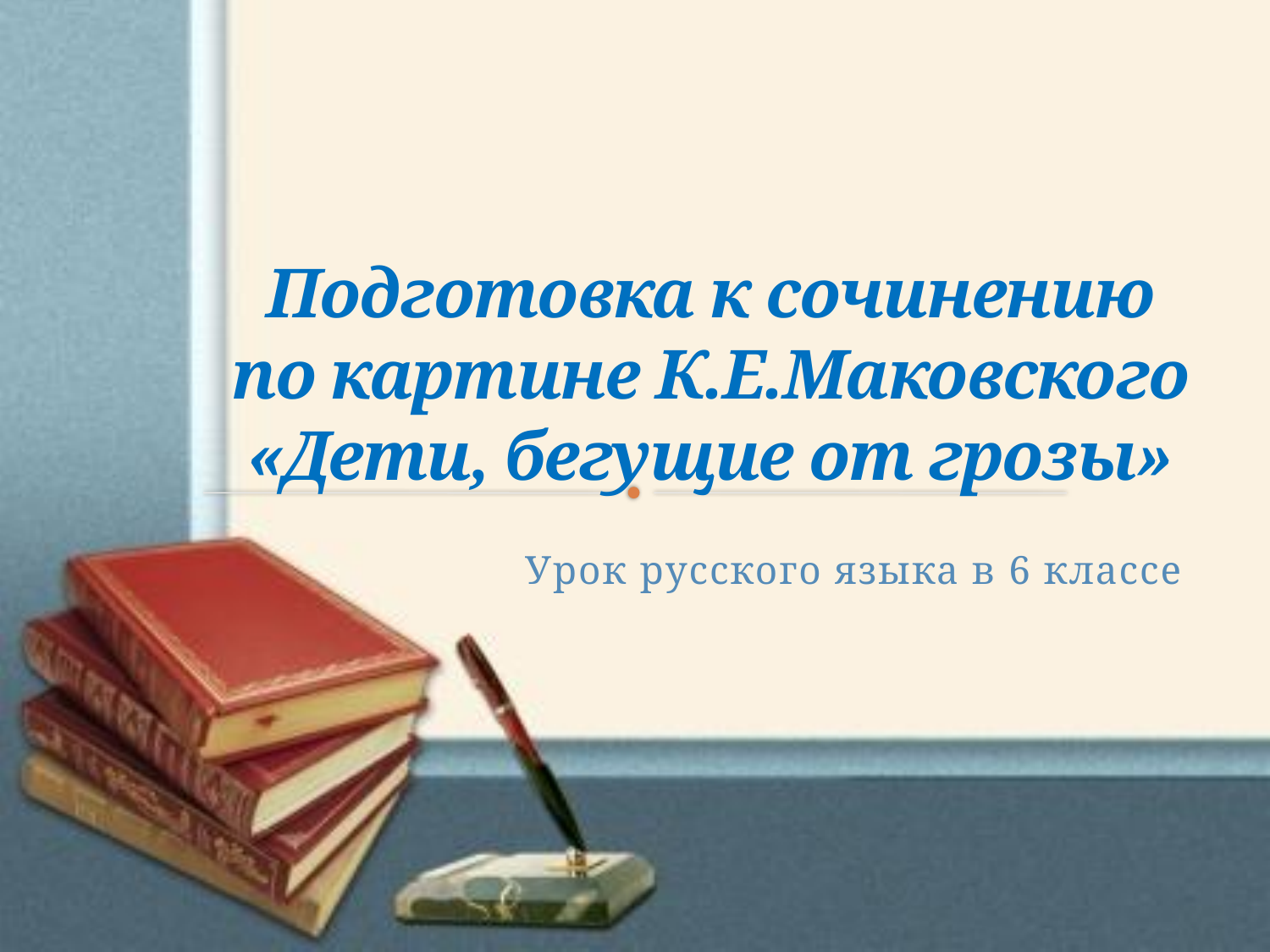

# Подготовка к сочинению по картине К.Е.Маковского «Дети, бегущие от грозы»
Урок русского языка в 6 классе